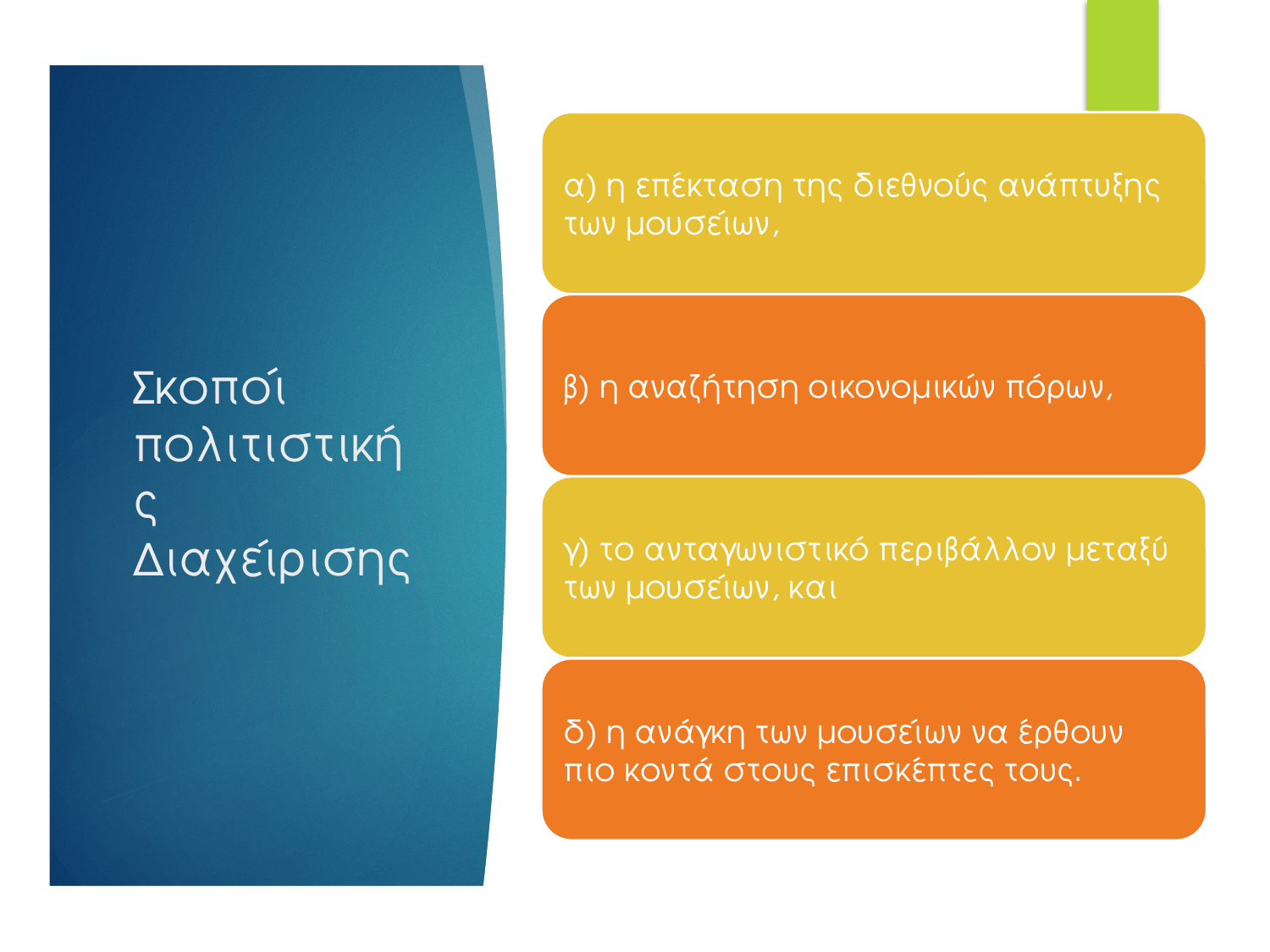

α) η επέκταση της διεθνούς ανάπτυξης των μουσείων,
β) η αναζήτηση οικονομικών πόρων,
γ) το ανταγωνιστικό περιβάλλον μεταξύ των μουσείων, και
δ) η ανάγκη των μουσείων να έρθουν πιο κοντά στους επισκέπτες τους.
# Σκοποί πολιτιστικής Διαχείρισης